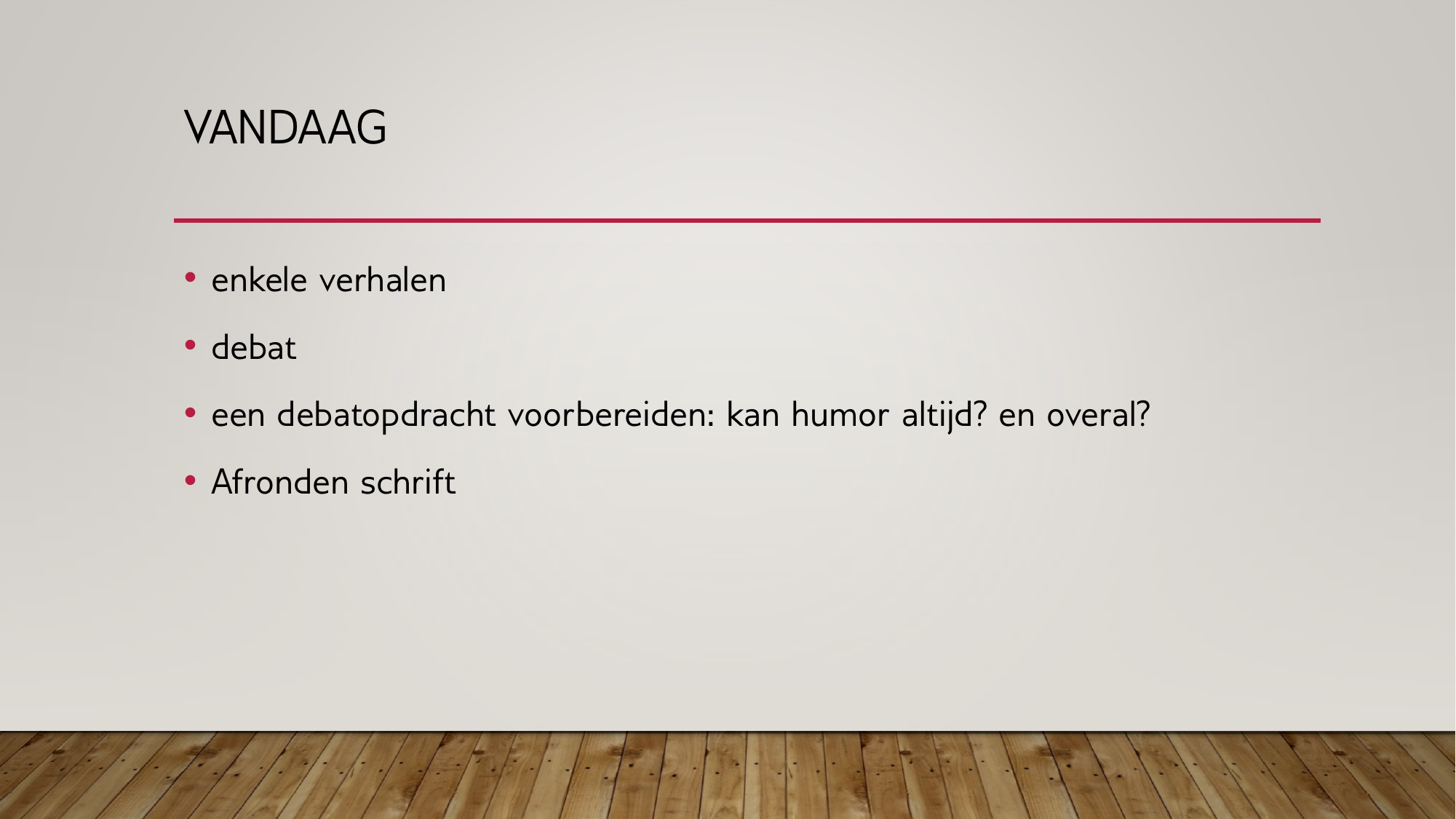

# vandaag
enkele verhalen
debat
een debatopdracht voorbereiden: kan humor altijd? en overal?
Afronden schrift